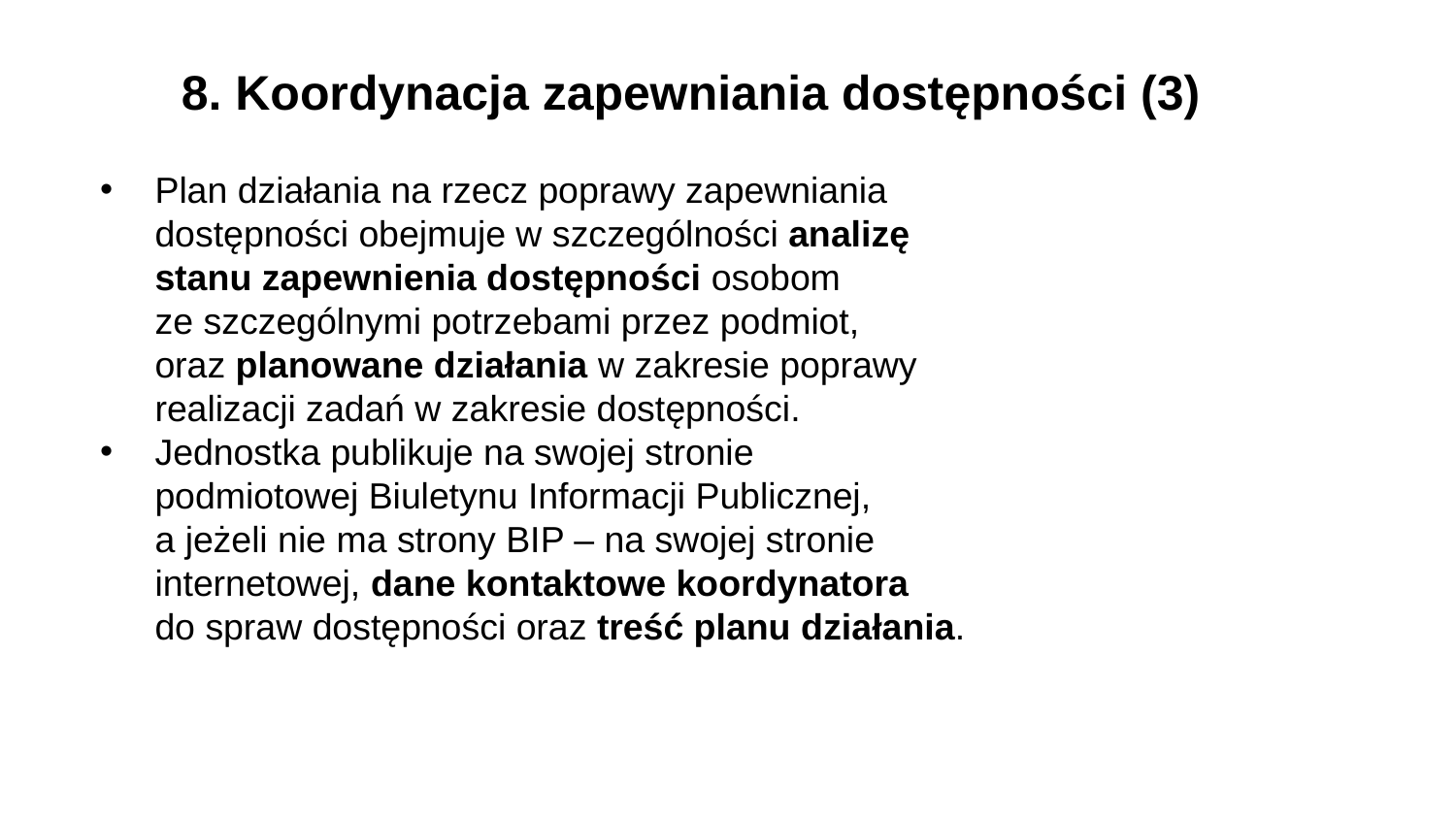

8. Koordynacja zapewniania dostępności (3)
Plan działania na rzecz poprawy zapewniania dostępności obejmuje w szczególności analizę stanu zapewnienia dostępności osobom
ze szczególnymi potrzebami przez podmiot,
oraz planowane działania w zakresie poprawy realizacji zadań w zakresie dostępności.
Jednostka publikuje na swojej stronie
podmiotowej Biuletynu Informacji Publicznej,
a jeżeli nie ma strony BIP – na swojej stronie internetowej, dane kontaktowe koordynatora
do spraw dostępności oraz treść planu działania.